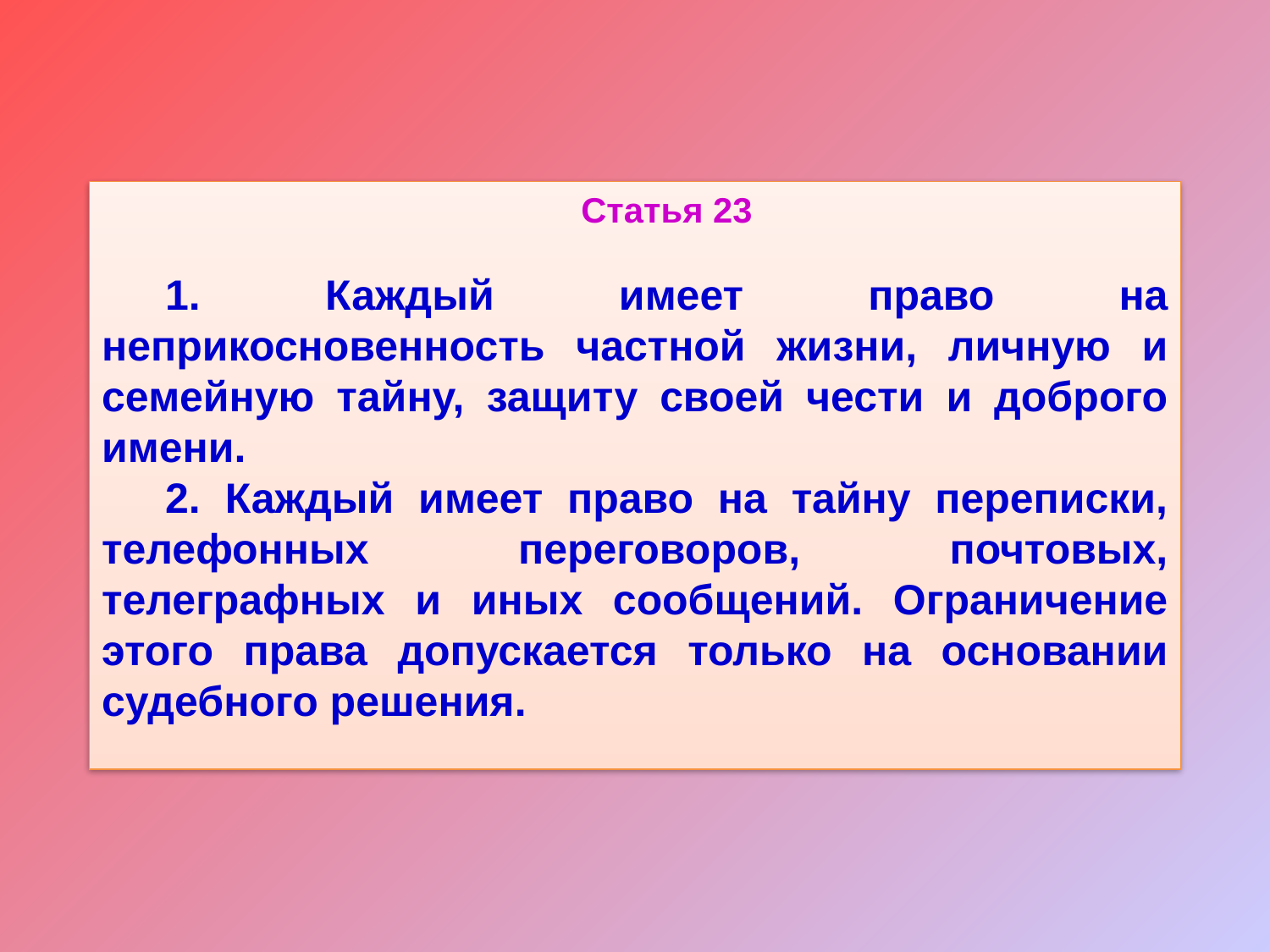

Статья 23

1. Каждый имеет право на неприкосновенность частной жизни, личную и семейную тайну, защиту своей чести и доброго имени.
2. Каждый имеет право на тайну переписки, телефонных переговоров, почтовых, телеграфных и иных сообщений. Ограничение этого права допускается только на основании судебного решения.